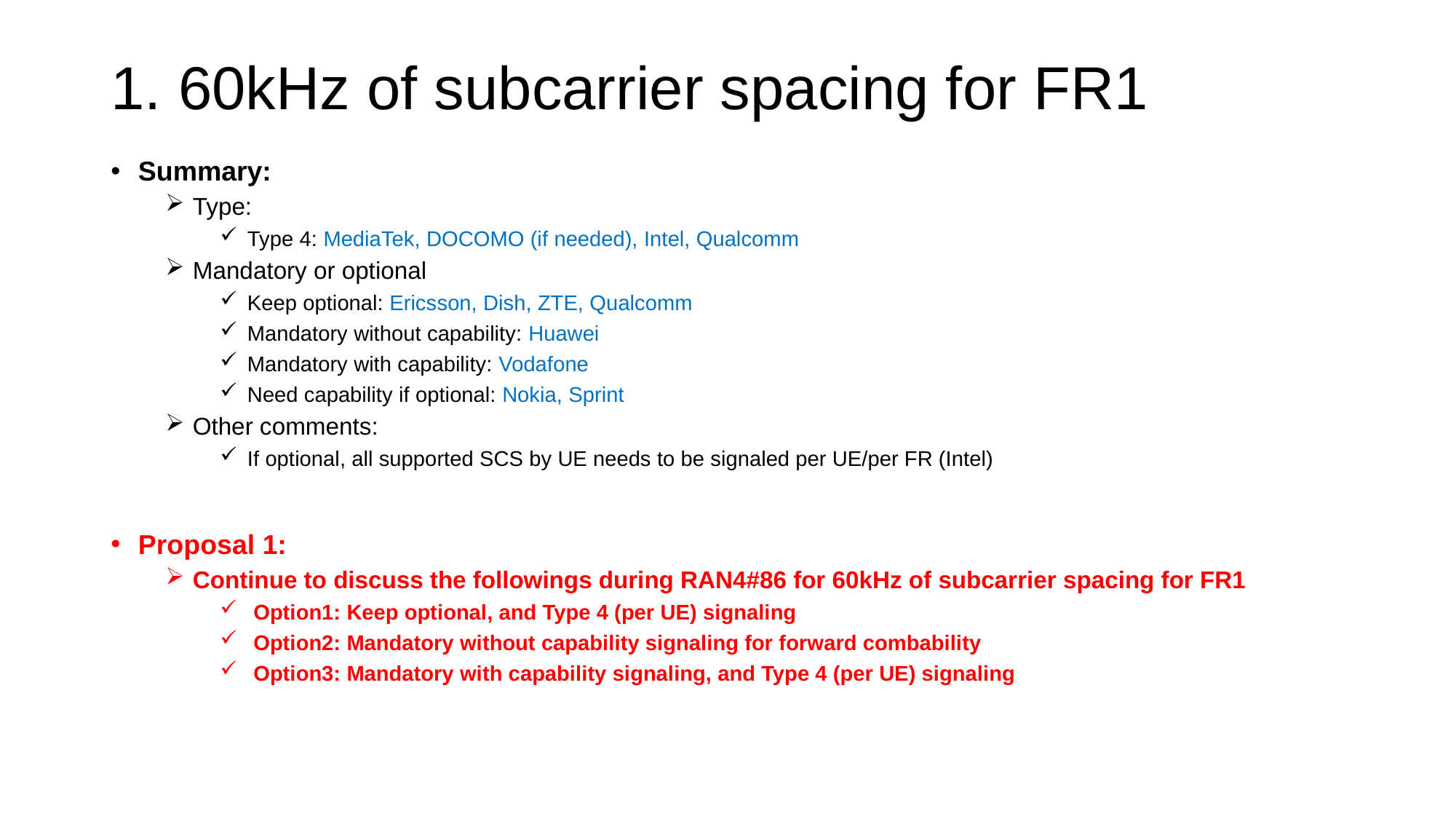

# 1. 60kHz of subcarrier spacing for FR1
Summary:
Type:
Type 4: MediaTek, DOCOMO (if needed), Intel, Qualcomm
Mandatory or optional
Keep optional: Ericsson, Dish, ZTE, Qualcomm
Mandatory without capability: Huawei
Mandatory with capability: Vodafone
Need capability if optional: Nokia, Sprint
Other comments:
If optional, all supported SCS by UE needs to be signaled per UE/per FR (Intel)

Proposal 1:
Continue to discuss the followings during RAN4#86 for 60kHz of subcarrier spacing for FR1
 Option1: Keep optional, and Type 4 (per UE) signaling
 Option2: Mandatory without capability signaling for forward combability
 Option3: Mandatory with capability signaling, and Type 4 (per UE) signaling